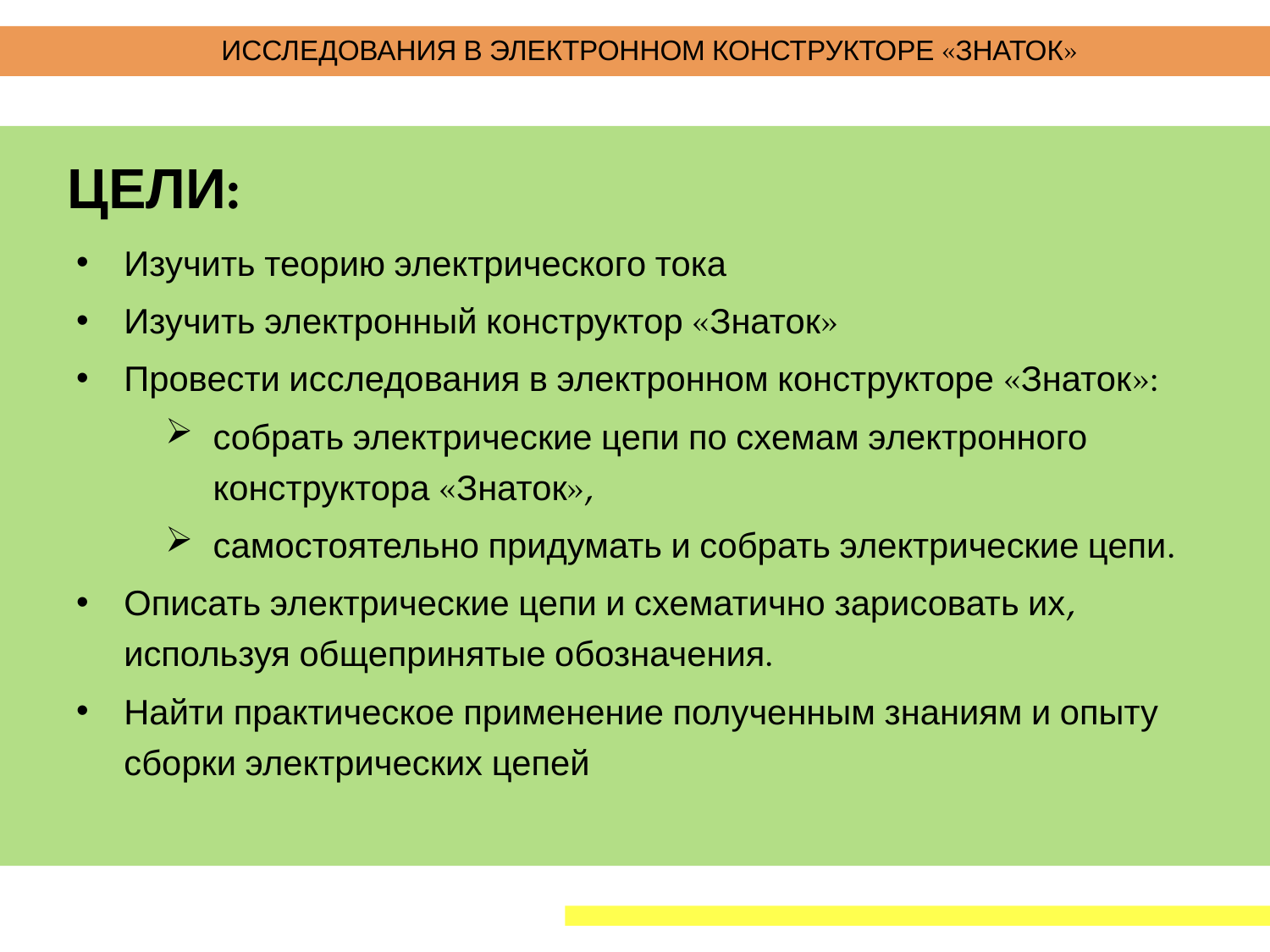

ИССЛЕДОВАНИЯ В ЭЛЕКТРОННОМ КОНСТРУКТОРЕ «ЗНАТОК»

ЦЕЛИ:
Изучить теорию электрического тока
Изучить электронный конструктор «Знаток»
Провести исследования в электронном конструкторе «Знаток»:
собрать электрические цепи по схемам электронного конструктора «Знаток»,
самостоятельно придумать и собрать электрические цепи.
Описать электрические цепи и схематично зарисовать их, используя общепринятые обозначения.
Найти практическое применение полученным знаниям и опыту сборки электрических цепей